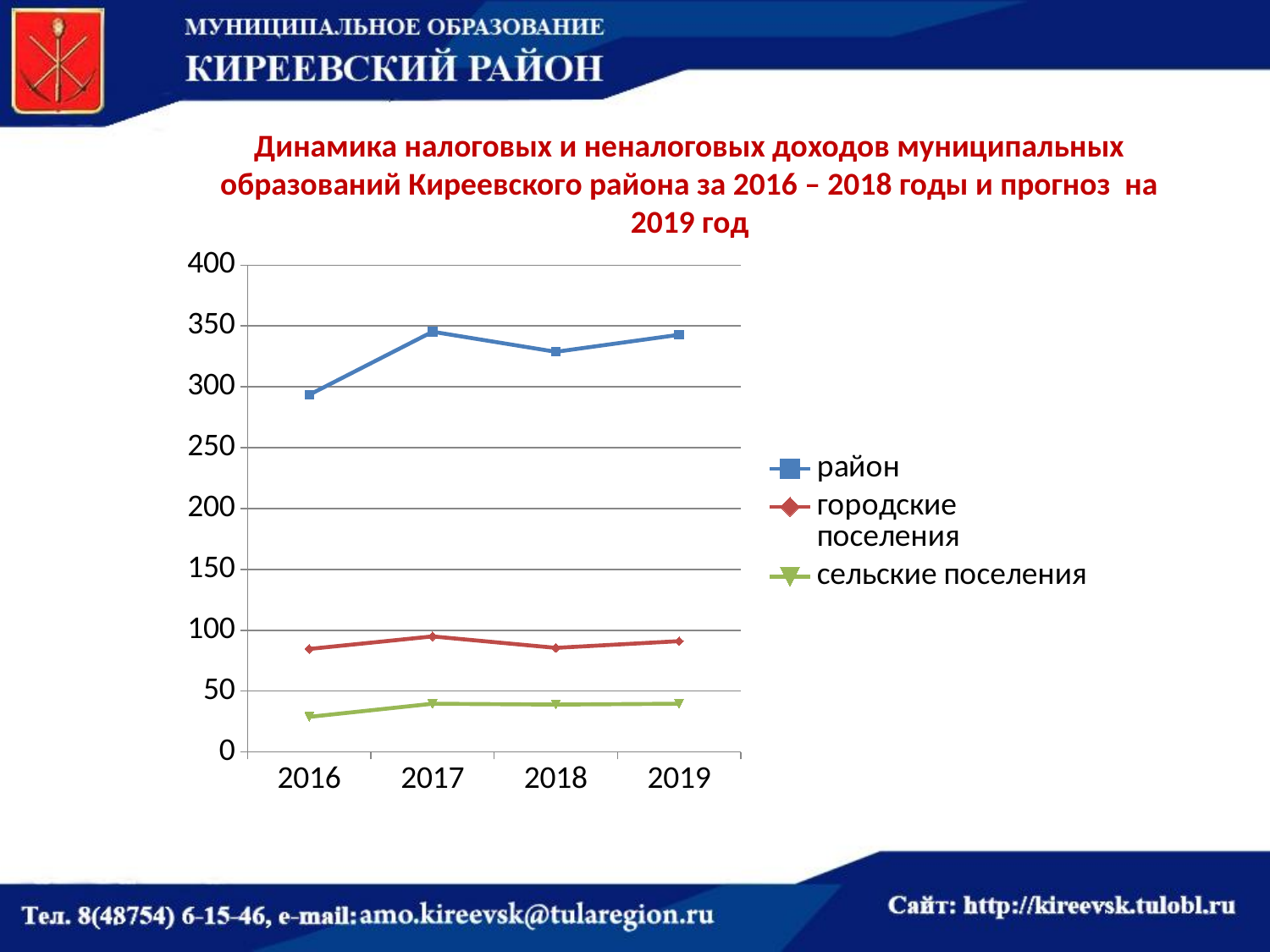

Динамика налоговых и неналоговых доходов муниципальных образований Киреевского района за 2016 – 2018 годы и прогноз  на 2019 год

### Chart

| Category | район | городские поселения | сельские поселения |
|---|---|---|---|
| 2016 | 293.5 | 84.6 | 28.8 |
| 2017 | 345.3 | 94.9 | 39.6 |
| 2018 | 328.8 | 85.5 | 38.9 |
| 2019 | 342.8 | 91.0 | 39.6 |